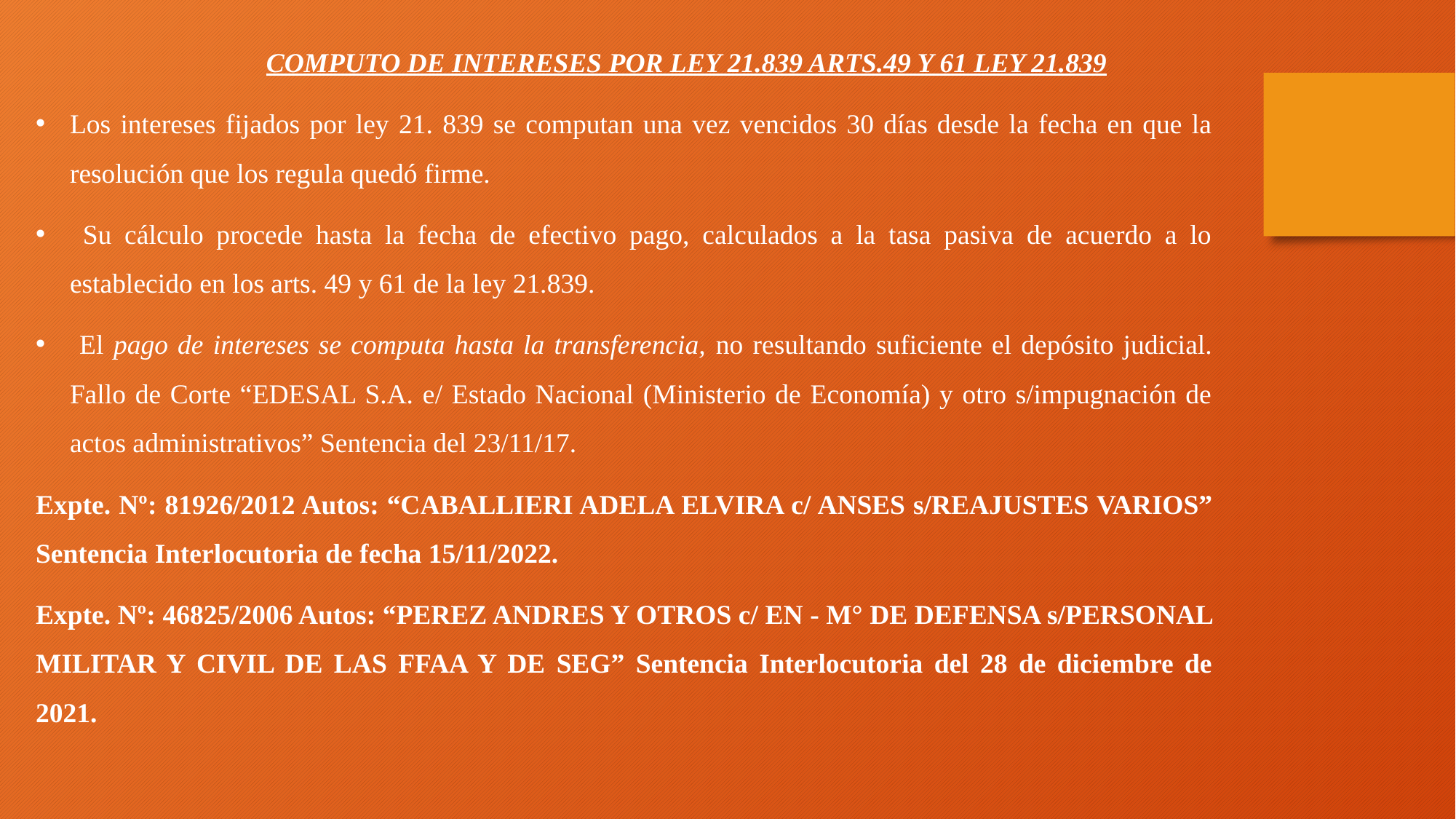

COMPUTO DE INTERESES POR LEY 21.839 ARTS.49 Y 61 LEY 21.839
Los intereses fijados por ley 21. 839 se computan una vez vencidos 30 días desde la fecha en que la resolución que los regula quedó firme.
 Su cálculo procede hasta la fecha de efectivo pago, calculados a la tasa pasiva de acuerdo a lo establecido en los arts. 49 y 61 de la ley 21.839.
 El pago de intereses se computa hasta la transferencia, no resultando suficiente el depósito judicial. Fallo de Corte “EDESAL S.A. e/ Estado Nacional (Ministerio de Economía) y otro s/impugnación de actos administrativos” Sentencia del 23/11/17.
Expte. Nº: 81926/2012 Autos: “CABALLIERI ADELA ELVIRA c/ ANSES s/REAJUSTES VARIOS” Sentencia Interlocutoria de fecha 15/11/2022.
Expte. Nº: 46825/2006 Autos: “PEREZ ANDRES Y OTROS c/ EN - M° DE DEFENSA s/PERSONAL MILITAR Y CIVIL DE LAS FFAA Y DE SEG” Sentencia Interlocutoria del 28 de diciembre de 2021.